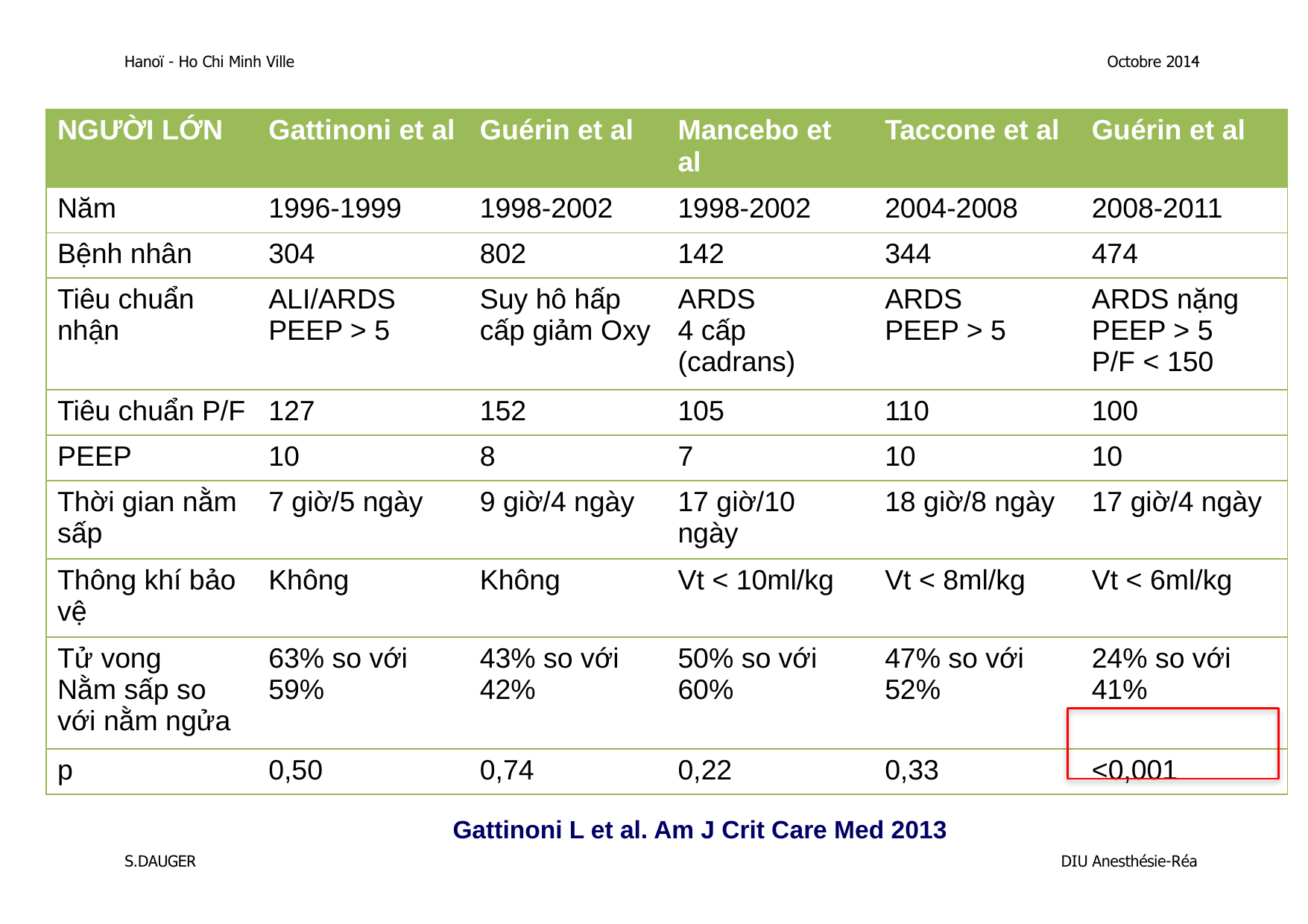

Hanoï - Ho Chi Minh Ville

Octobre 2014

| NGƯỜI LỚN | Gattinoni et al | Guérin et al | Mancebo et al | Taccone et al | Guérin et al |
| --- | --- | --- | --- | --- | --- |
| Năm | 1996-1999 | 1998-2002 | 1998-2002 | 2004-2008 | 2008-2011 |
| Bệnh nhân | 304 | 802 | 142 | 344 | 474 |
| Tiêu chuẩn nhận | ALI/ARDS PEEP > 5 | Suy hô hấp cấp giảm Oxy | ARDS 4 cấp (cadrans) | ARDS PEEP > 5 | ARDS nặng PEEP > 5 P/F < 150 |
| Tiêu chuẩn P/F | 127 | 152 | 105 | 110 | 100 |
| PEEP | 10 | 8 | 7 | 10 | 10 |
| Thời gian nằm sấp | 7 giờ/5 ngày | 9 giờ/4 ngày | 17 giờ/10 ngày | 18 giờ/8 ngày | 17 giờ/4 ngày |
| Thông khí bảo vệ | Không | Không | Vt < 10ml/kg | Vt < 8ml/kg | Vt < 6ml/kg |
| Tử vong Nằm sấp so với nằm ngửa | 63% so với 59% | 43% so với 42% | 50% so với 60% | 47% so với 52% | 24% so với 41% |
| p | 0,50 | 0,74 | 0,22 | 0,33 | <0,001 |

Gattinoni L et al. Am J Crit Care Med 2013

S.DAUGER

DIU Anesthésie-Réa